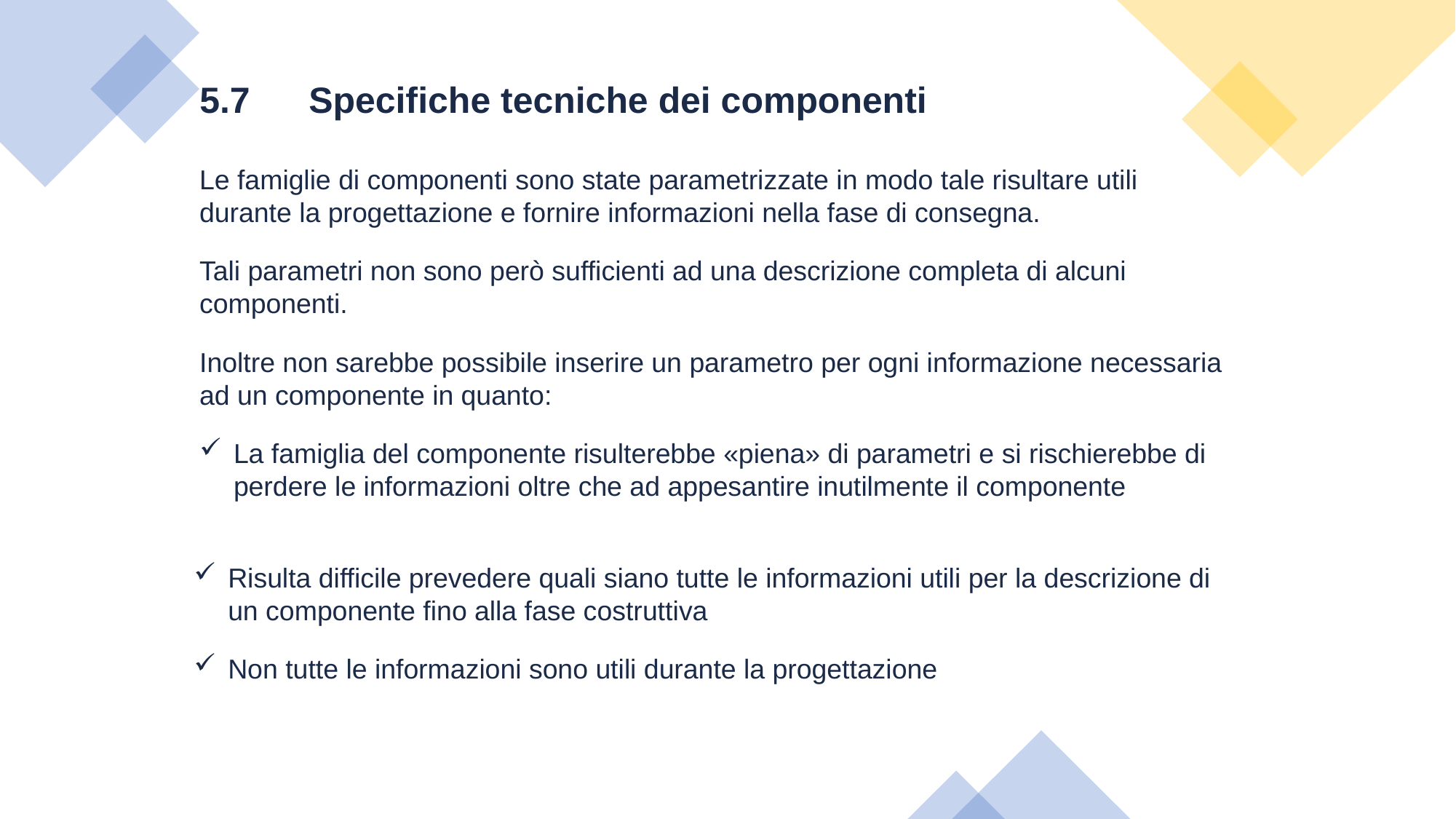

5.7	Specifiche tecniche dei componenti

Le famiglie di componenti sono state parametrizzate in modo tale risultare utili durante la progettazione e fornire informazioni nella fase di consegna.
Tali parametri non sono però sufficienti ad una descrizione completa di alcuni componenti.
Inoltre non sarebbe possibile inserire un parametro per ogni informazione necessaria ad un componente in quanto:
La famiglia del componente risulterebbe «piena» di parametri e si rischierebbe di perdere le informazioni oltre che ad appesantire inutilmente il componente
Risulta difficile prevedere quali siano tutte le informazioni utili per la descrizione di un componente fino alla fase costruttiva
Non tutte le informazioni sono utili durante la progettazione